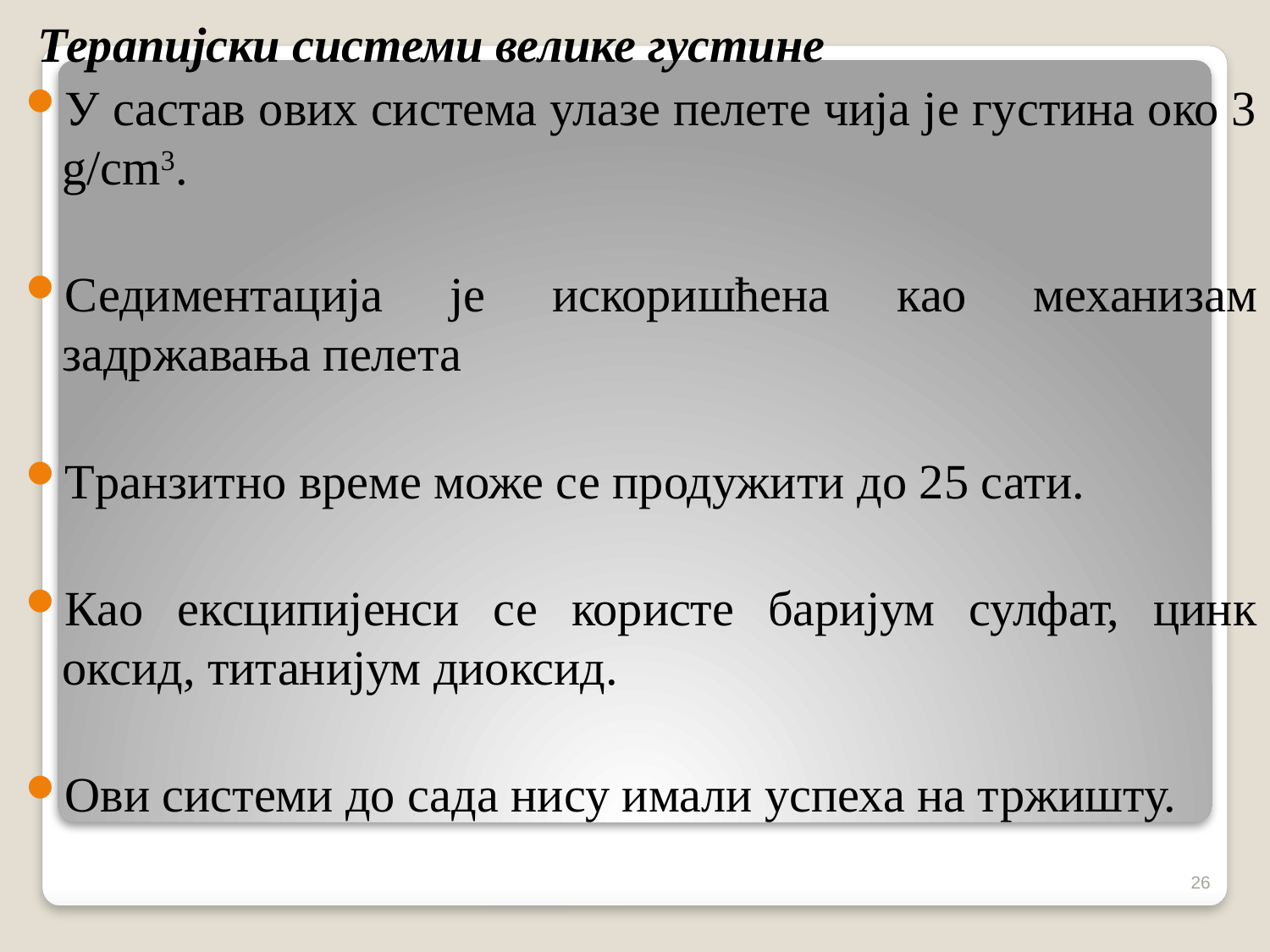

Терапијски системи велике густине
У састав ових система улазе пелете чија је густина око 3 g/cm3.

Седиментација је искоришћена као механизам задржавања пелета

Транзитно време може се продужити до 25 сати.

Као ексципијенси се користе баријум сулфат, цинк оксид, титанијум диоксид.

Ови системи до сада нису имали успеха на тржишту.

26